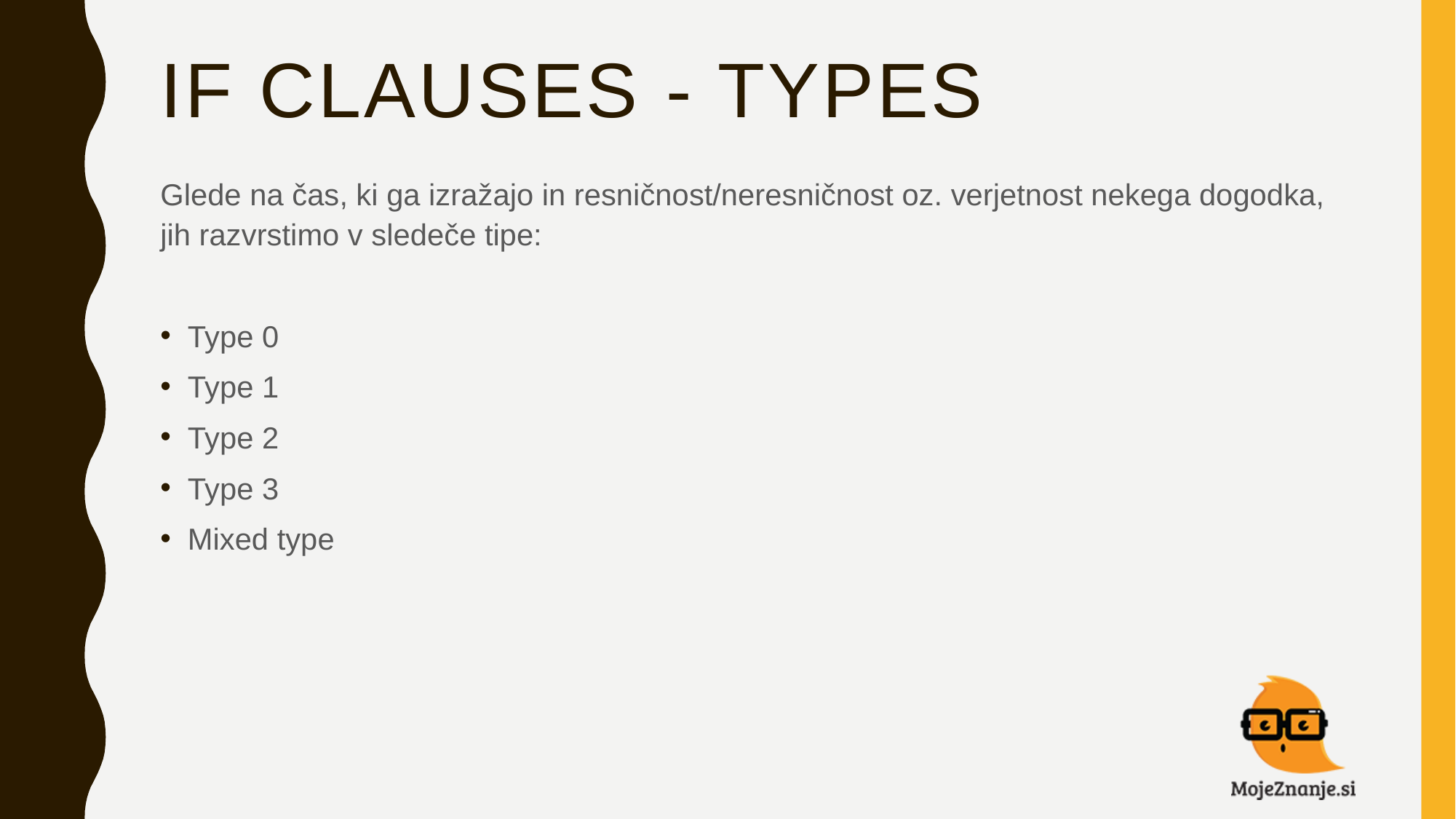

# IF CLAUSES - TYPES
Glede na čas, ki ga izražajo in resničnost/neresničnost oz. verjetnost nekega dogodka, jih razvrstimo v sledeče tipe:

Type 0
Type 1
Type 2
Type 3
Mixed type